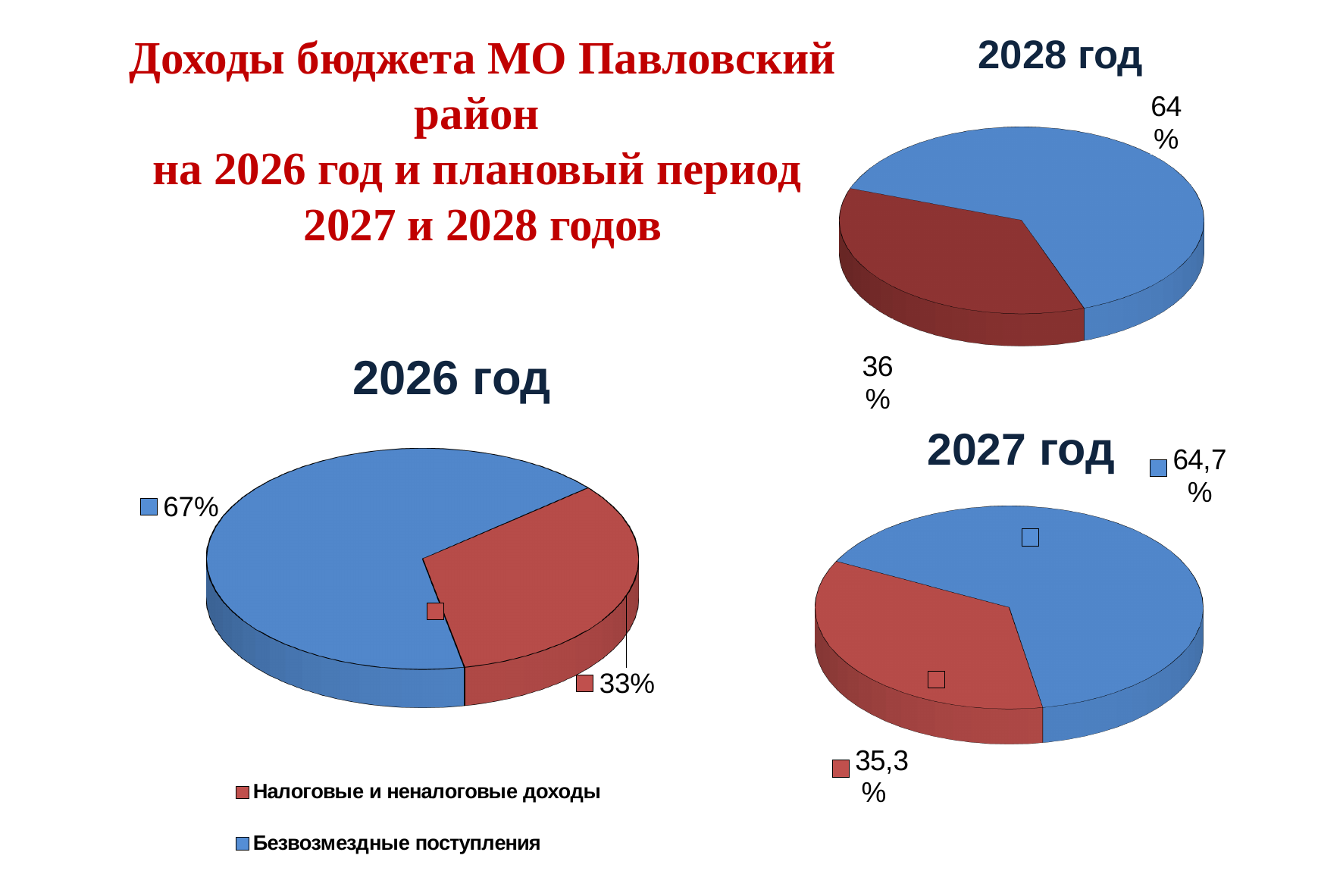

Доходы бюджета МО Павловский район
на 2026 год и плановый период
2027 и 2028 годов
2028 год

[unsupported chart]

2026 год

[unsupported chart]

2027 год

[unsupported chart]